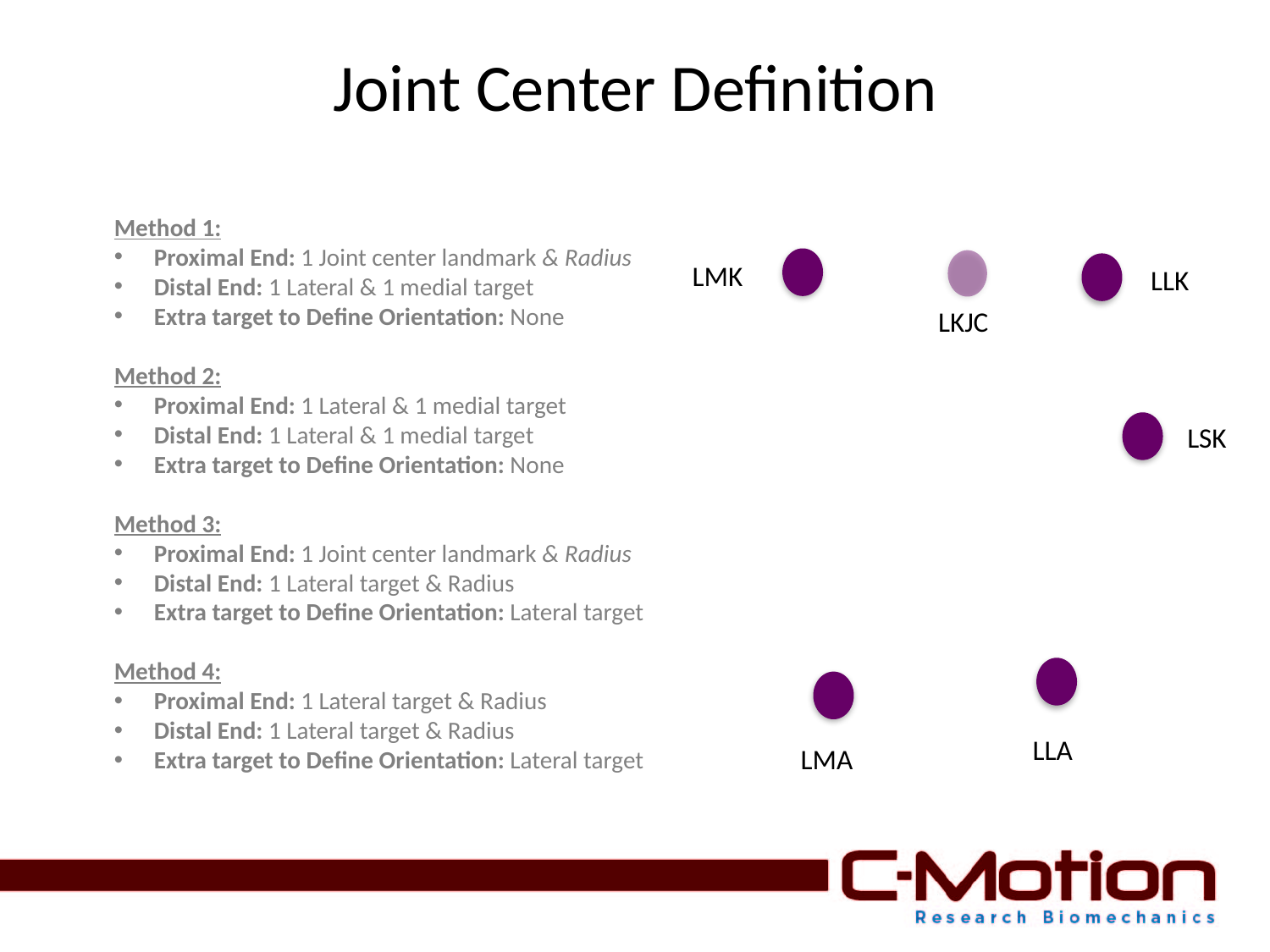

# Joint Center Definition
Method 1:
Proximal End: 1 Joint center landmark & Radius
Distal End: 1 Lateral & 1 medial target
Extra target to Define Orientation: None

Method 2:
Proximal End: 1 Lateral & 1 medial target
Distal End: 1 Lateral & 1 medial target
Extra target to Define Orientation: None

Method 3:
Proximal End: 1 Joint center landmark & Radius
Distal End: 1 Lateral target & Radius
Extra target to Define Orientation: Lateral target

Method 4:
Proximal End: 1 Lateral target & Radius
Distal End: 1 Lateral target & Radius
Extra target to Define Orientation: Lateral target

LMK
LLK
LKJC
LSK
LLA
LMA